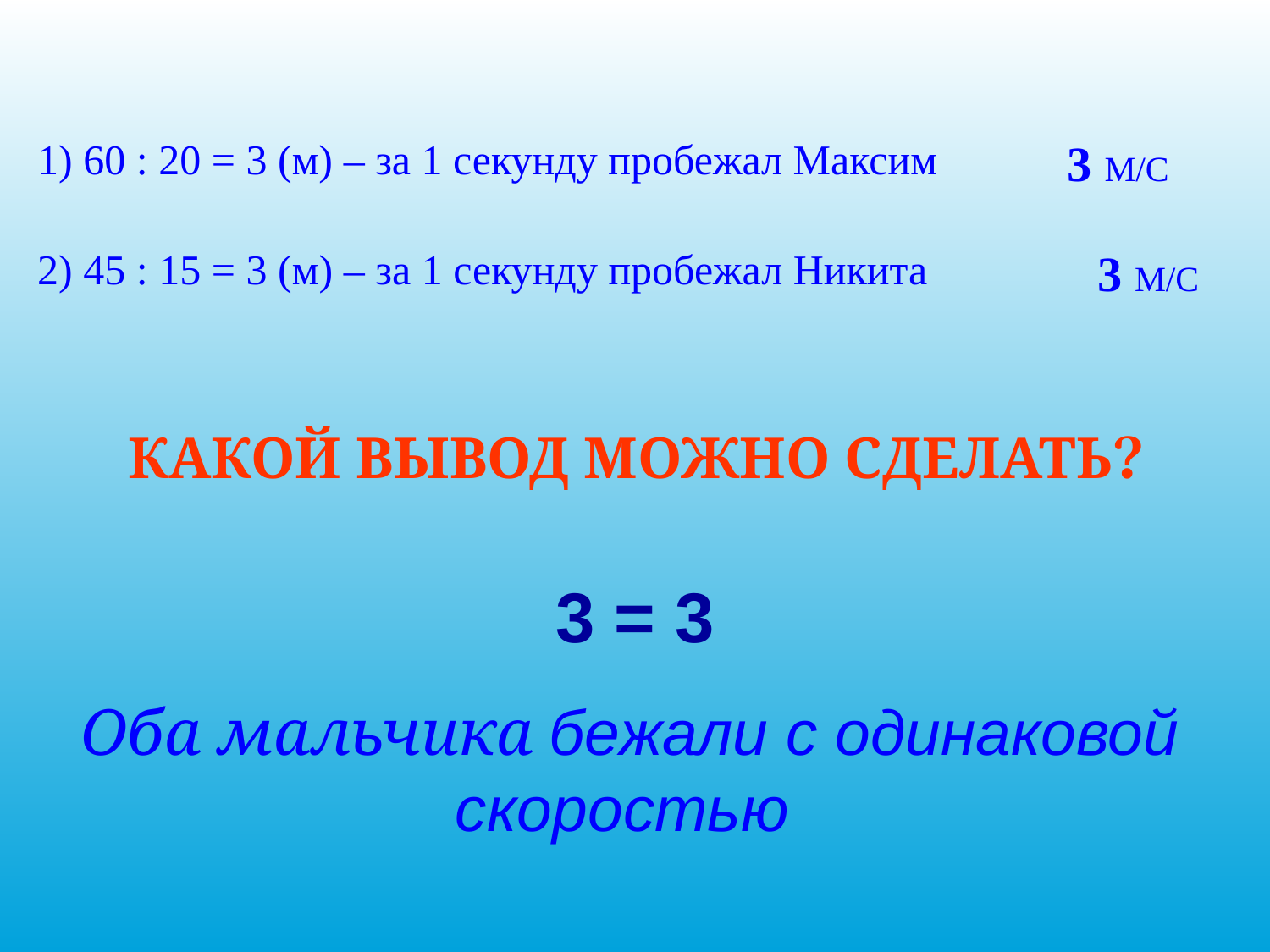

1) 60 : 20 = 3 (м) – за 1 секунду пробежал Максим
3 М/С
2) 45 : 15 = 3 (м) – за 1 секунду пробежал Никита
3 М/С

КАКОЙ ВЫВОД МОЖНО СДЕЛАТЬ?
3 = 3
Оба мальчика бежали с одинаковой скоростью